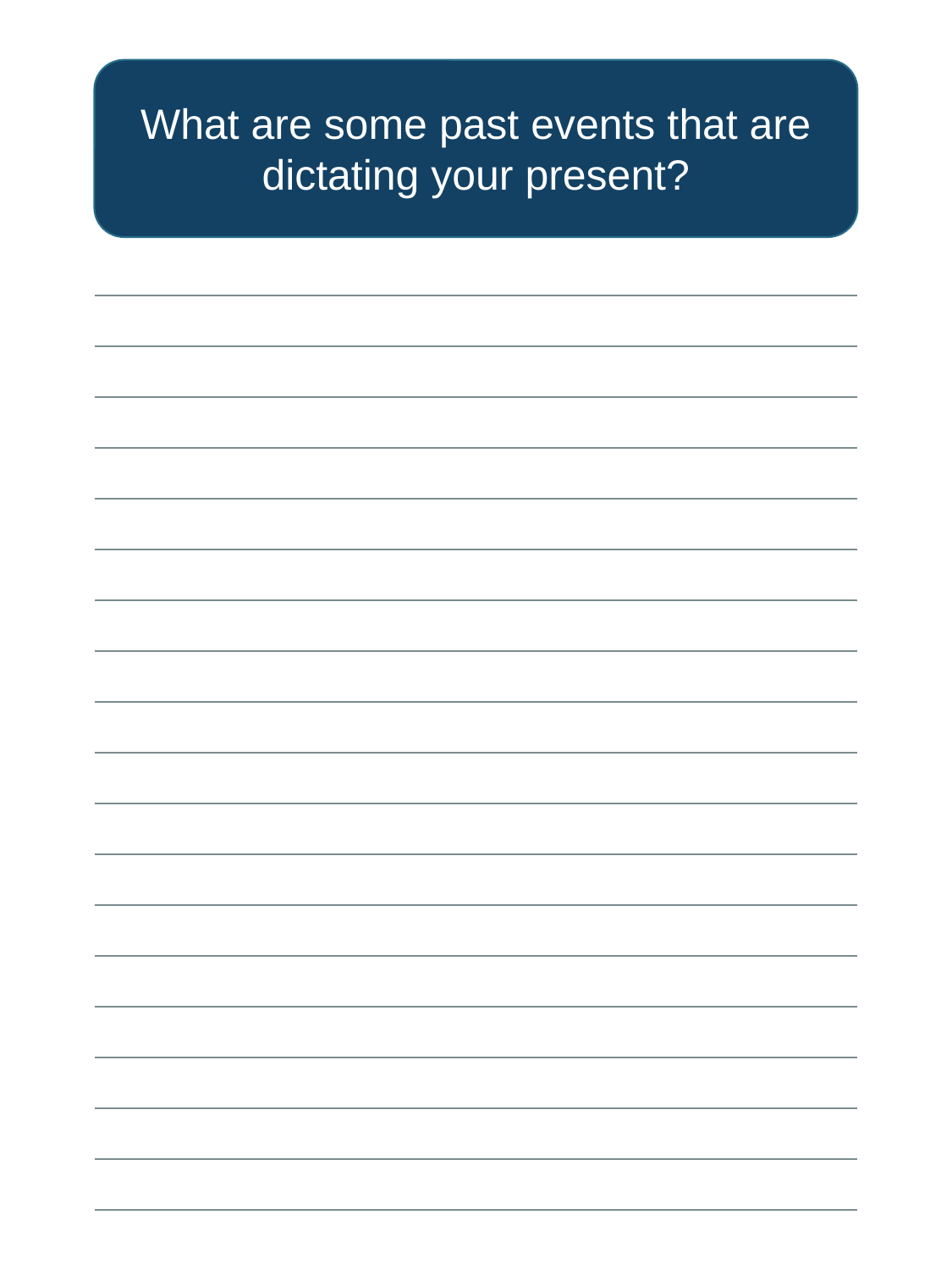

What are some past events that are dictating your present?
|  |
| --- |
|  |
|  |
|  |
|  |
|  |
|  |
|  |
|  |
|  |
|  |
|  |
|  |
|  |
|  |
|  |
|  |
|  |